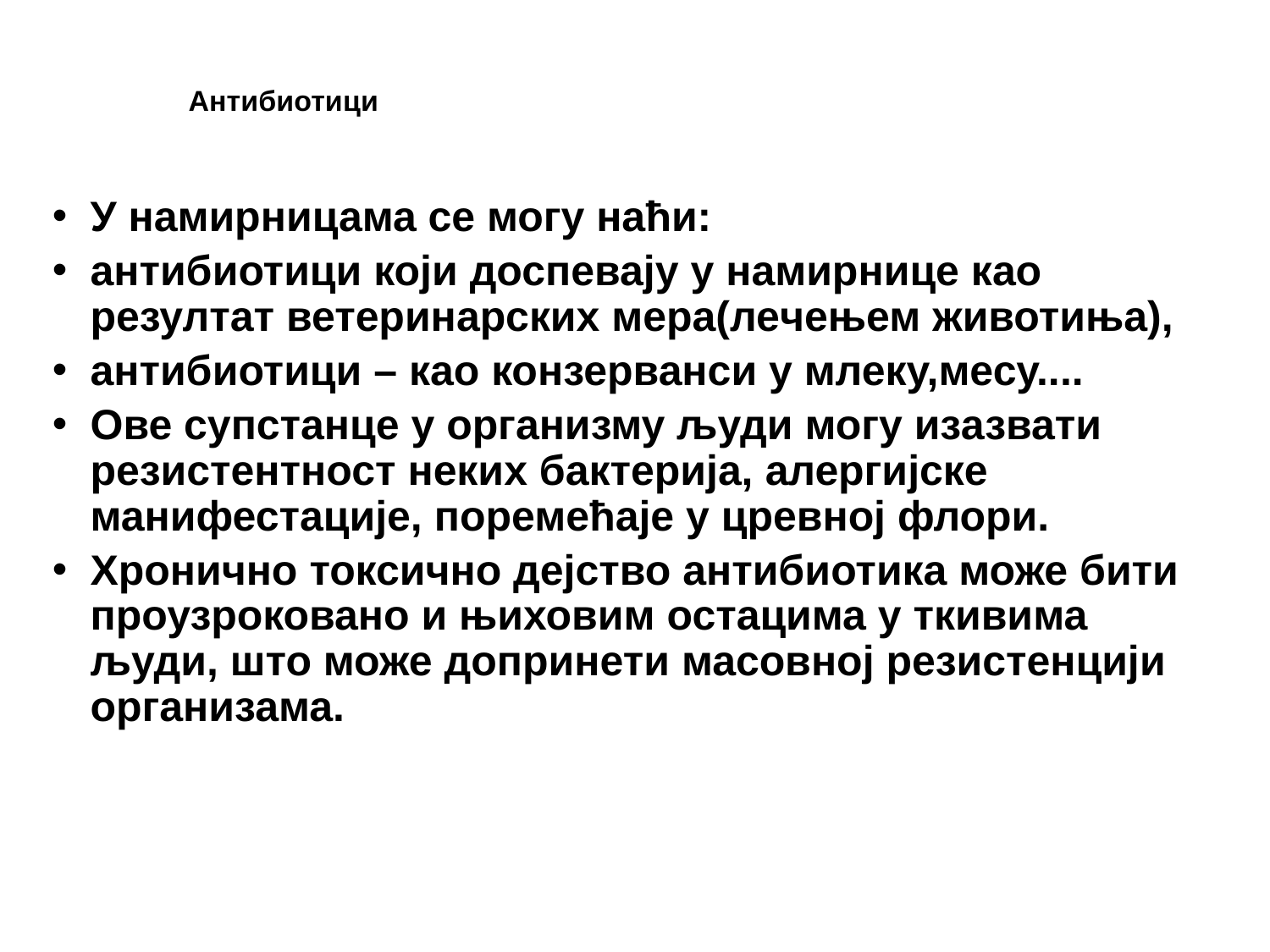

Антибиотици
У намирницама се могу наћи:
антибиотици који доспевају у намирнице као резултат ветеринарских мера(лечењем животиња),
антибиотици – као конзерванси у млеку,месу....
Ове супстанце у организму људи могу изазвати резистентност неких бактерија, алергијске манифестације, поремећаје у цревној флори.
Хронично токсично дејство антибиотика може бити проузроковано и њиховим остацима у ткивима људи, што може допринети масовној резистенцији организама.